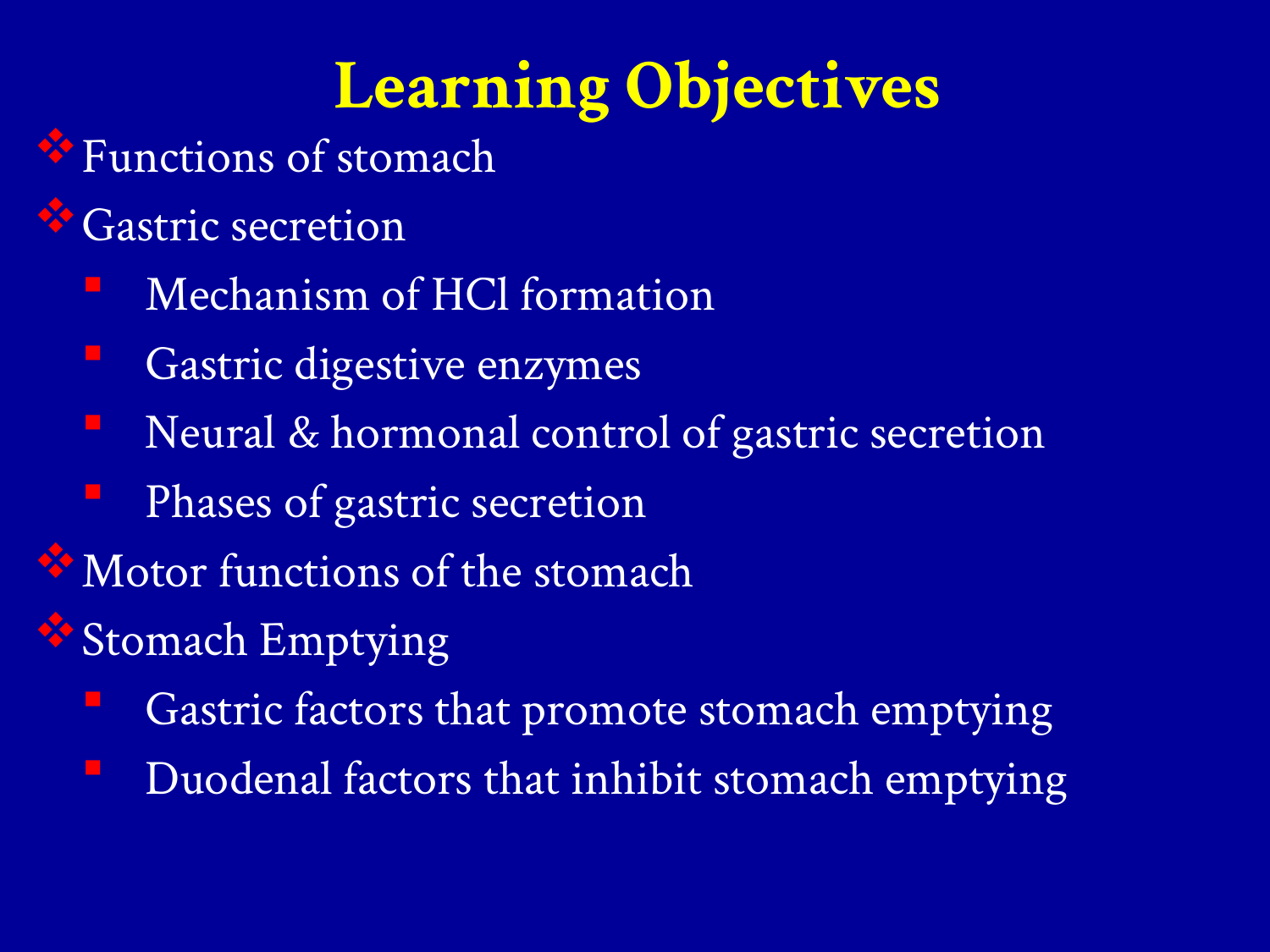

# Learning Objectives
Functions of stomach
Gastric secretion
Mechanism of HCl formation
Gastric digestive enzymes
Neural & hormonal control of gastric secretion
Phases of gastric secretion
Motor functions of the stomach
Stomach Emptying
Gastric factors that promote stomach emptying
Duodenal factors that inhibit stomach emptying